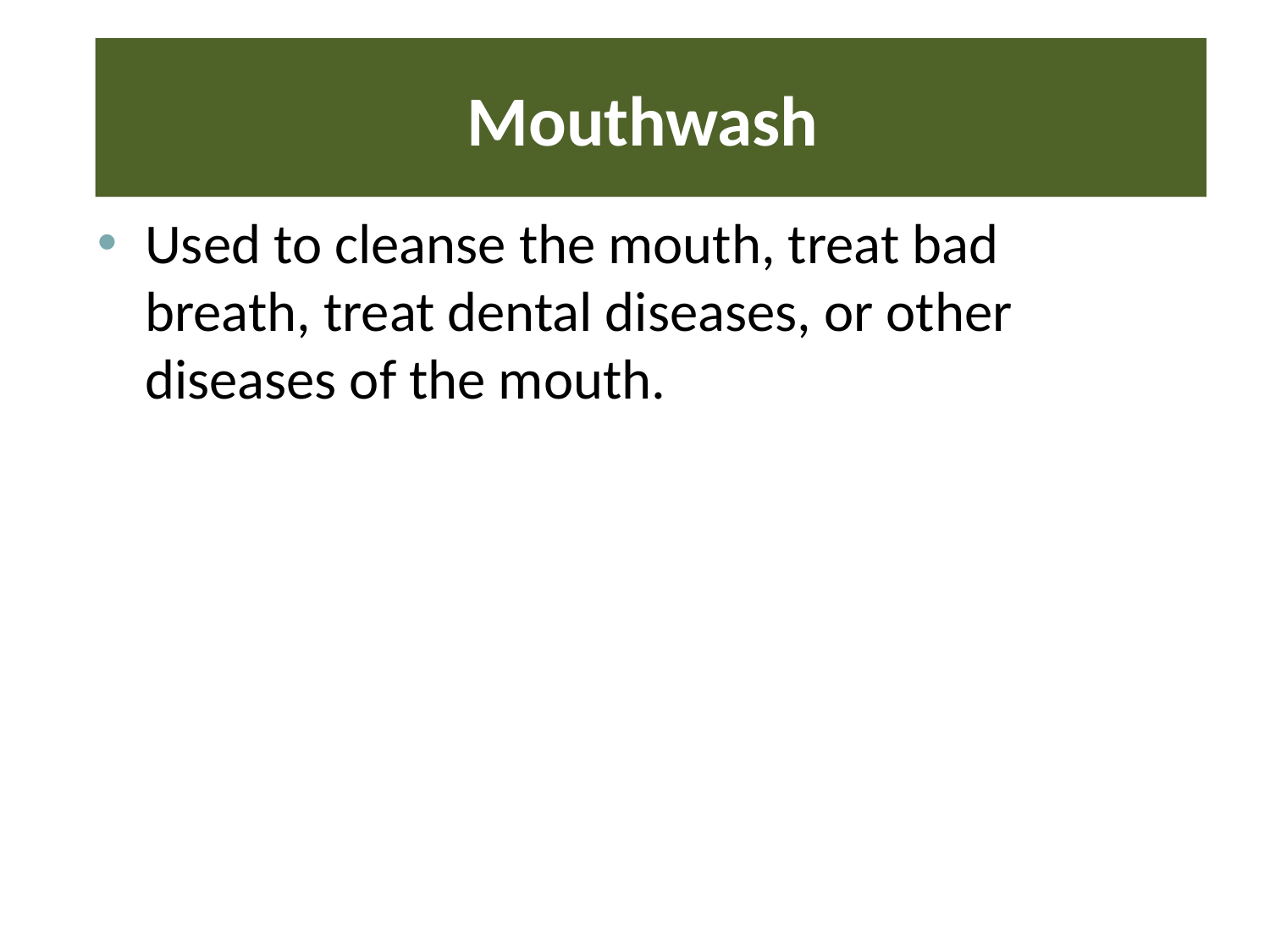

# Mouthwash
Used to cleanse the mouth, treat bad breath, treat dental diseases, or other diseases of the mouth.